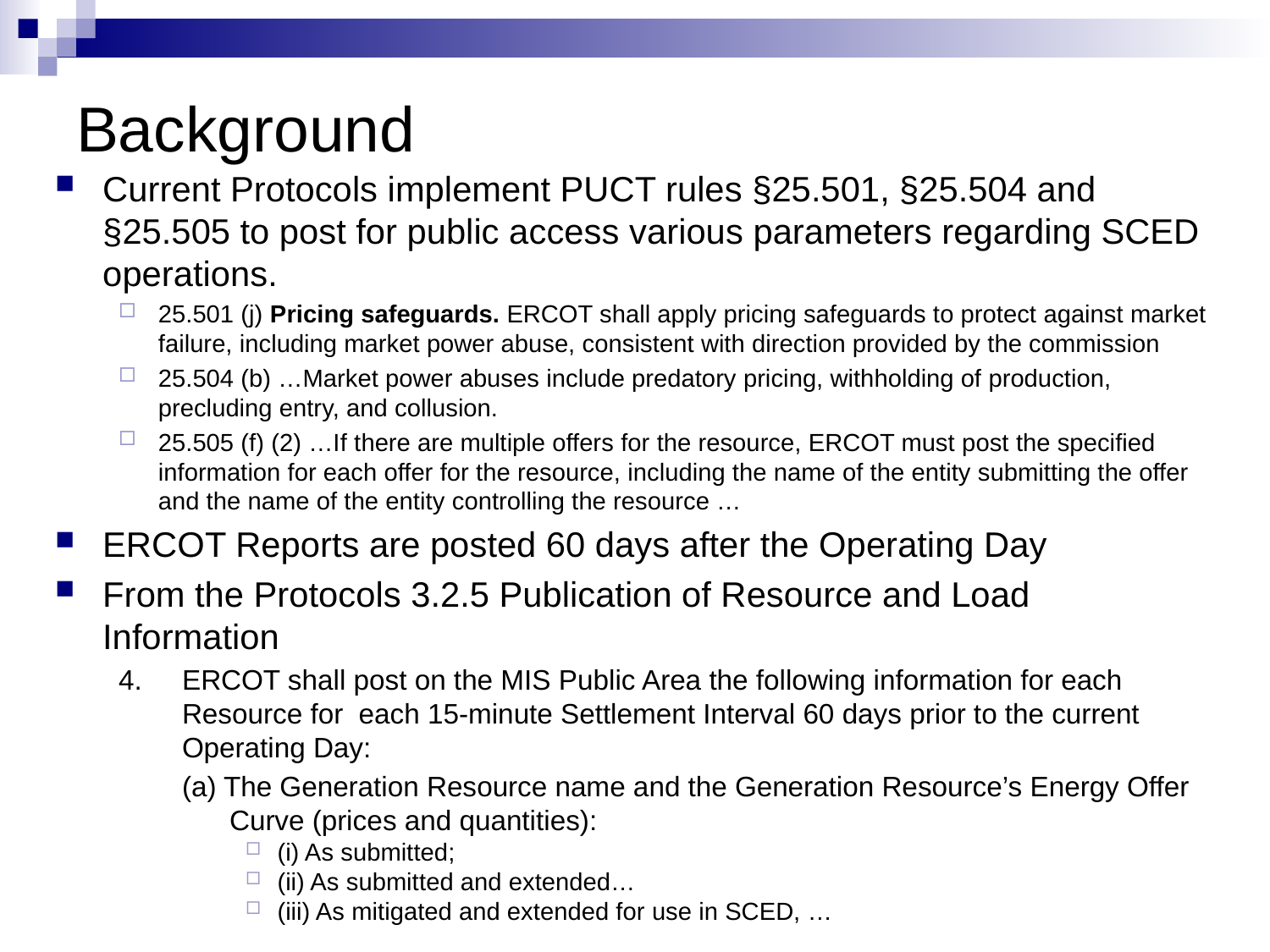

# Background
Current Protocols implement PUCT rules §25.501, §25.504 and   §25.505 to post for public access various parameters regarding SCED operations.
25.501 (j) Pricing safeguards. ERCOT shall apply pricing safeguards to protect against market failure, including market power abuse, consistent with direction provided by the commission
25.504 (b) …Market power abuses include predatory pricing, withholding of production, precluding entry, and collusion.
25.505 (f) (2) …If there are multiple offers for the resource, ERCOT must post the specified information for each offer for the resource, including the name of the entity submitting the offer and the name of the entity controlling the resource …
ERCOT Reports are posted 60 days after the Operating Day
From the Protocols 3.2.5 Publication of Resource and Load Information
4.	ERCOT shall post on the MIS Public Area the following information for each Resource for  each 15-minute Settlement Interval 60 days prior to the current Operating Day:
(a) The Generation Resource name and the Generation Resource’s Energy Offer Curve (prices and quantities):
(i) As submitted;
(ii) As submitted and extended…
(iii) As mitigated and extended for use in SCED, …